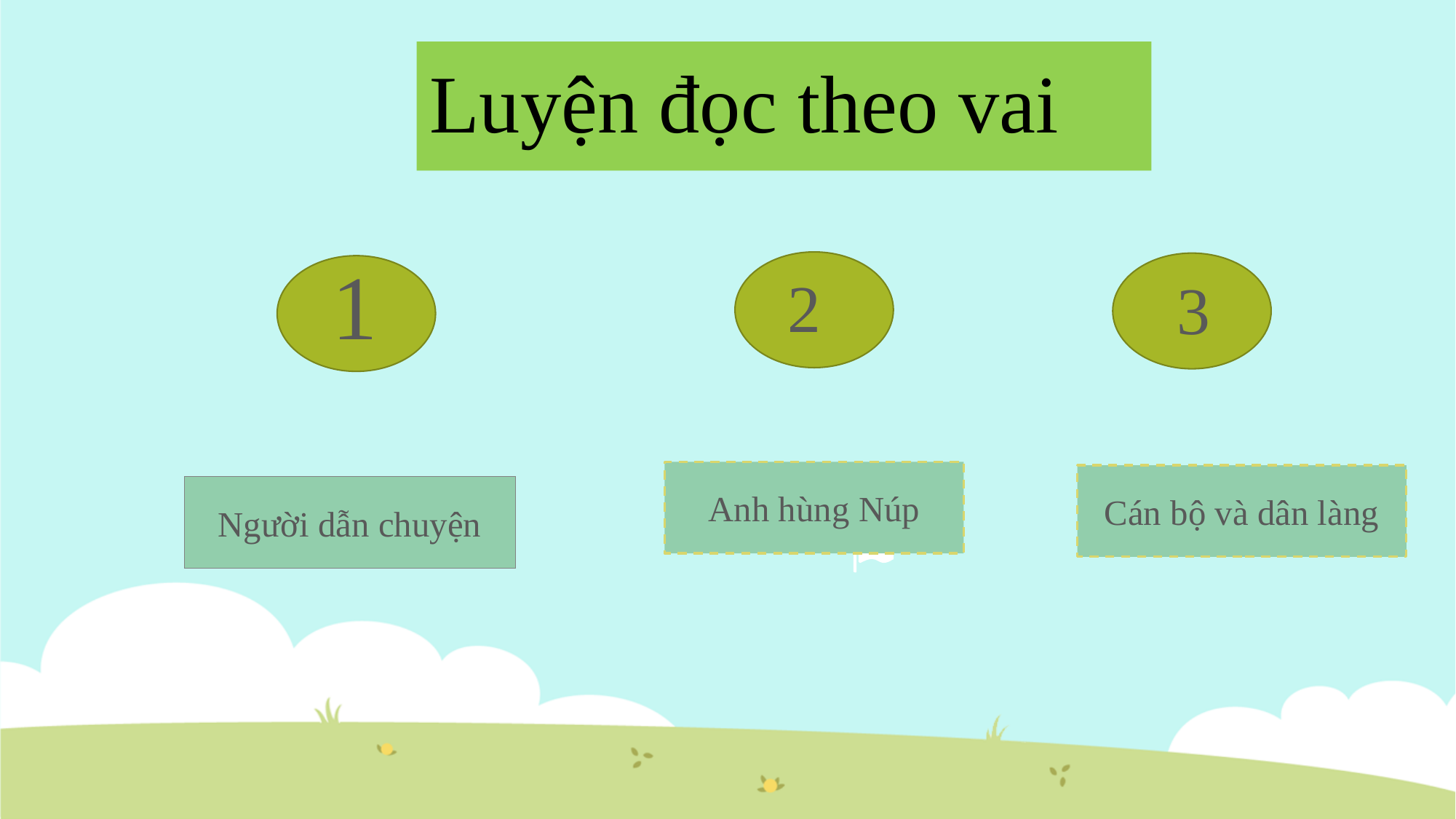

Luyện đọc theo vai
1
2
3

Anh hùng Núp
Cán bộ và dân làng
Người dẫn chuyện